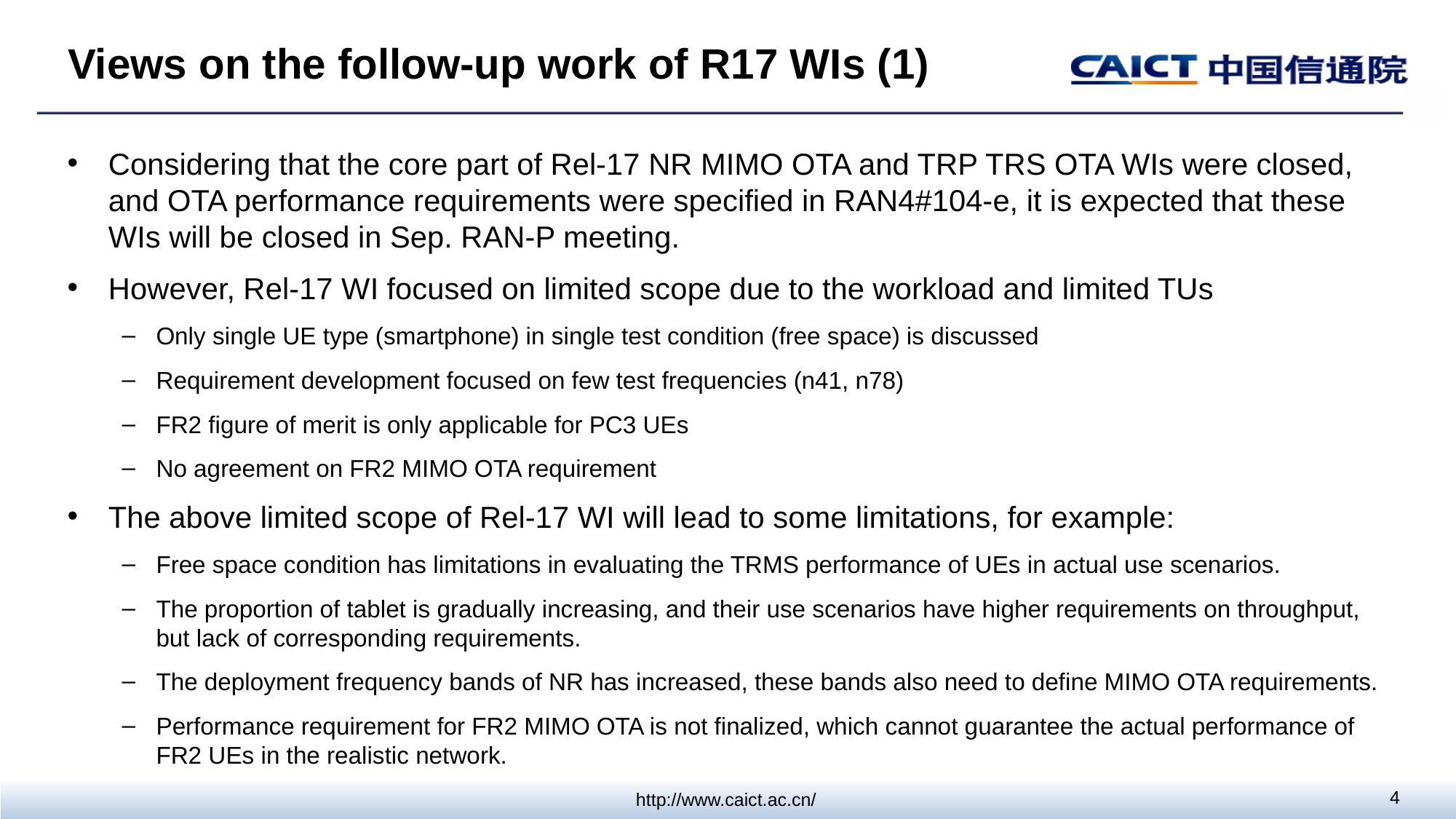

Views on the follow-up work of R17 WIs (1)

Considering that the core part of Rel-17 NR MIMO OTA and TRP TRS OTA WIs were closed, and OTA performance requirements were specified in RAN4#104-e, it is expected that these WIs will be closed in Sep. RAN-P meeting.
However, Rel-17 WI focused on limited scope due to the workload and limited TUs
Only single UE type (smartphone) in single test condition (free space) is discussed
Requirement development focused on few test frequencies (n41, n78)
FR2 figure of merit is only applicable for PC3 UEs
No agreement on FR2 MIMO OTA requirement
The above limited scope of Rel-17 WI will lead to some limitations, for example:
Free space condition has limitations in evaluating the TRMS performance of UEs in actual use scenarios.
The proportion of tablet is gradually increasing, and their use scenarios have higher requirements on throughput, but lack of corresponding requirements.
The deployment frequency bands of NR has increased, these bands also need to define MIMO OTA requirements.
Performance requirement for FR2 MIMO OTA is not finalized, which cannot guarantee the actual performance of FR2 UEs in the realistic network.